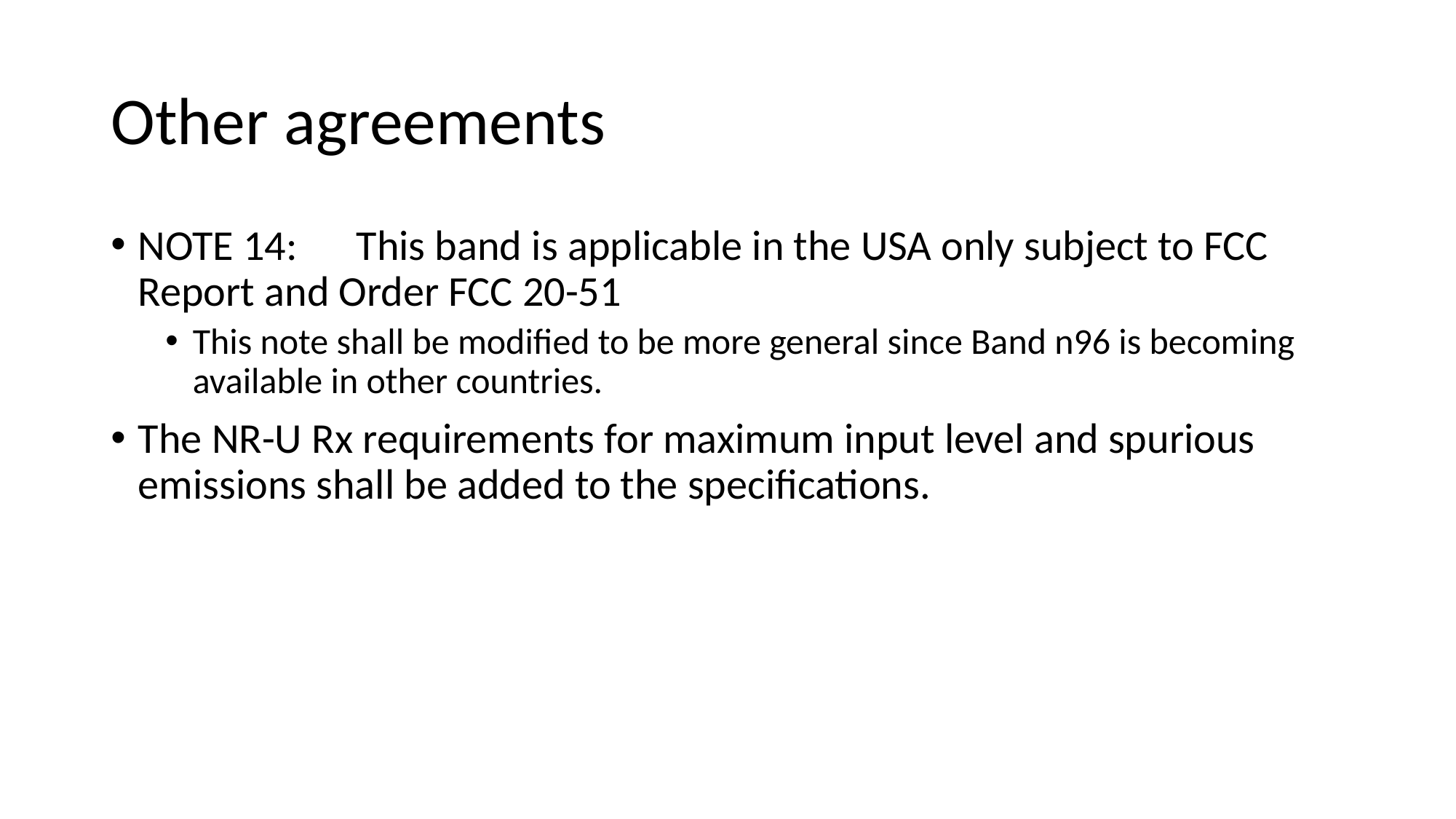

# Other agreements
NOTE 14:	This band is applicable in the USA only subject to FCC Report and Order FCC 20-51
This note shall be modified to be more general since Band n96 is becoming available in other countries.
The NR-U Rx requirements for maximum input level and spurious emissions shall be added to the specifications.